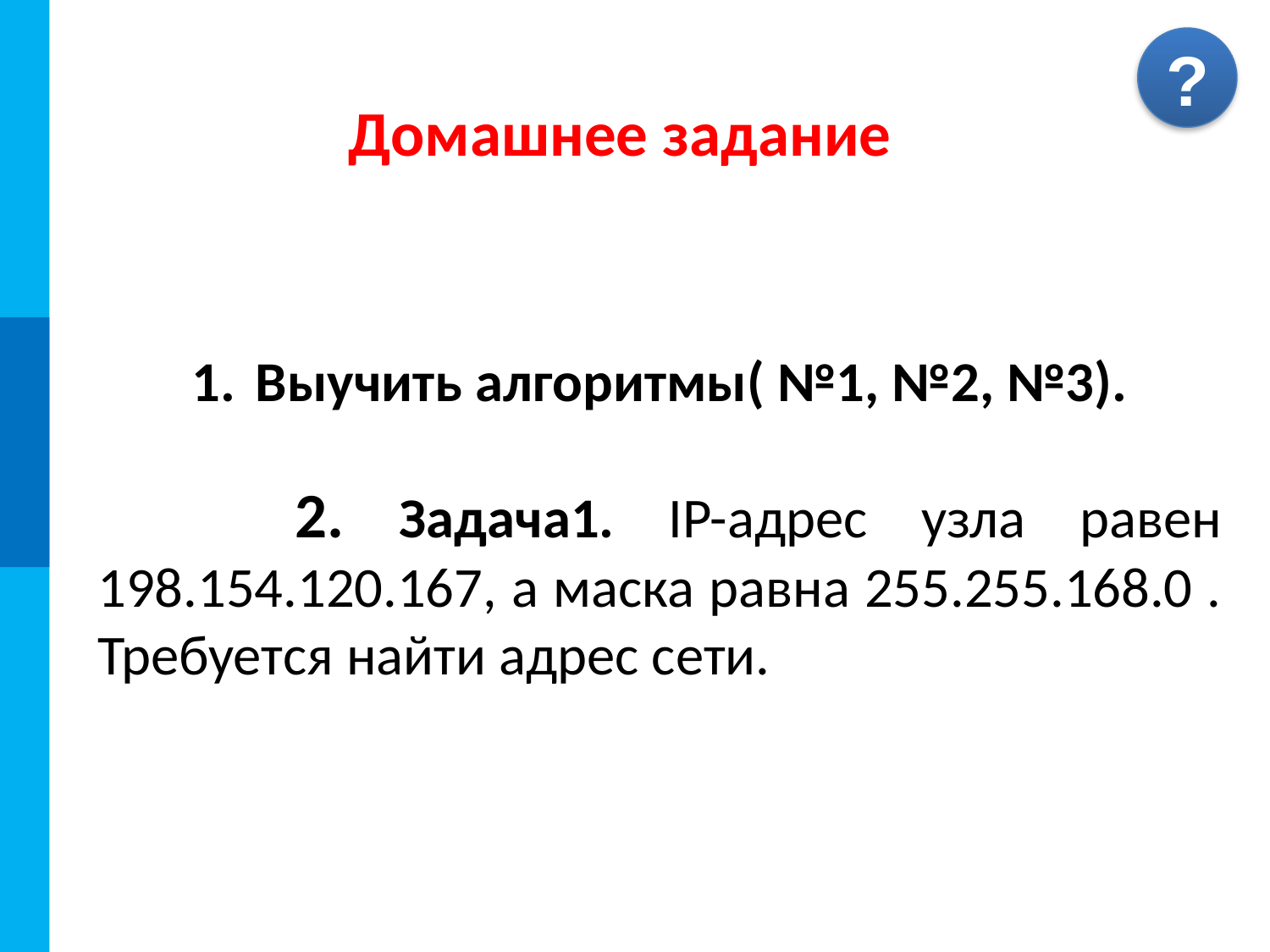

Домашнее задание

Выучить алгоритмы( №1, №2, №3).

    2. Задача1. IP-адрес узла равен 198.154.120.167, а маска равна 255.255.168.0 . Требуется найти адрес сети.